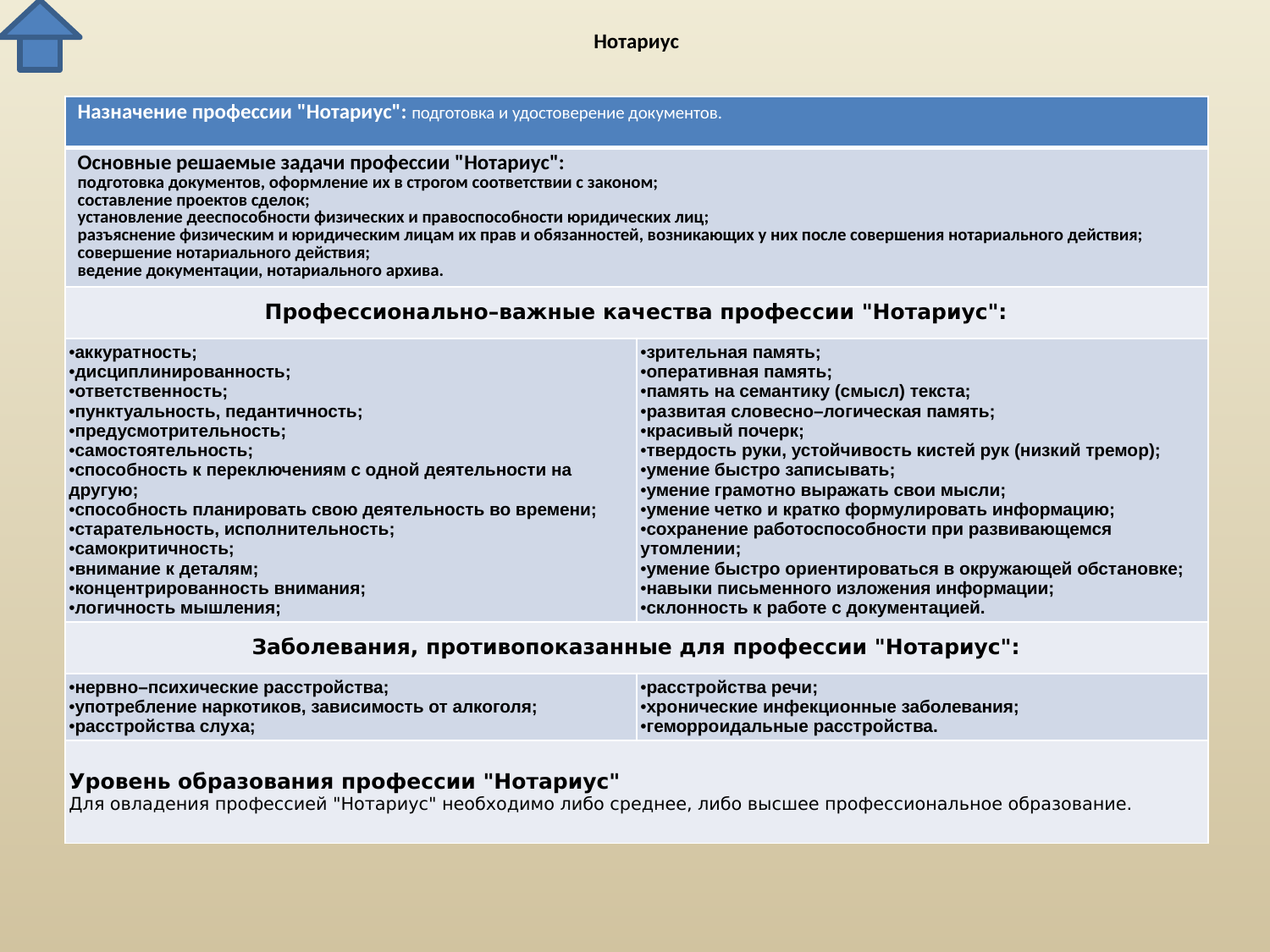

# Нотариус
| Назначение профессии "Нотариус": подготовка и удостоверение документов. |  |
| --- | --- |
| Основные решаемые задачи профессии "Нотариус": подготовка документов, оформление их в строгом соответствии с законом; составление проектов сделок; установление дееспособности физических и правоспособности юридических лиц; разъяснение физическим и юридическим лицам их прав и обязанностей, возникающих у них после совершения нотариального действия; совершение нотариального действия; ведение документации, нотариального архива. |  |
| Профессионально–важные качества профессии "Нотариус": |  |
| аккуратность; дисциплинированность; ответственность; пунктуальность, педантичность; предусмотрительность; самостоятельность; способность к переключениям с одной деятельности на другую; способность планировать свою деятельность во времени; старательность, исполнительность; самокритичность; внимание к деталям; концентрированность внимания; логичность мышления; | зрительная память; оперативная память; память на семантику (смысл) текста; развитая словесно–логическая память; красивый почерк; твердость руки, устойчивость кистей рук (низкий тремор); умение быстро записывать; умение грамотно выражать свои мысли; умение четко и кратко формулировать информацию; сохранение работоспособности при развивающемся утомлении; умение быстро ориентироваться в окружающей обстановке; навыки письменного изложения информации; склонность к работе с документацией. |
| Заболевания, противопоказанные для профессии "Нотариус": |  |
| нервно–психические расстройства; употребление наркотиков, зависимость от алкоголя; расстройства слуха; | расстройства речи; хронические инфекционные заболевания; геморроидальные расстройства. |
| Уровень образования профессии "Нотариус" Для овладения профессией "Нотариус" необходимо либо среднее, либо высшее профессиональное образование. |  |